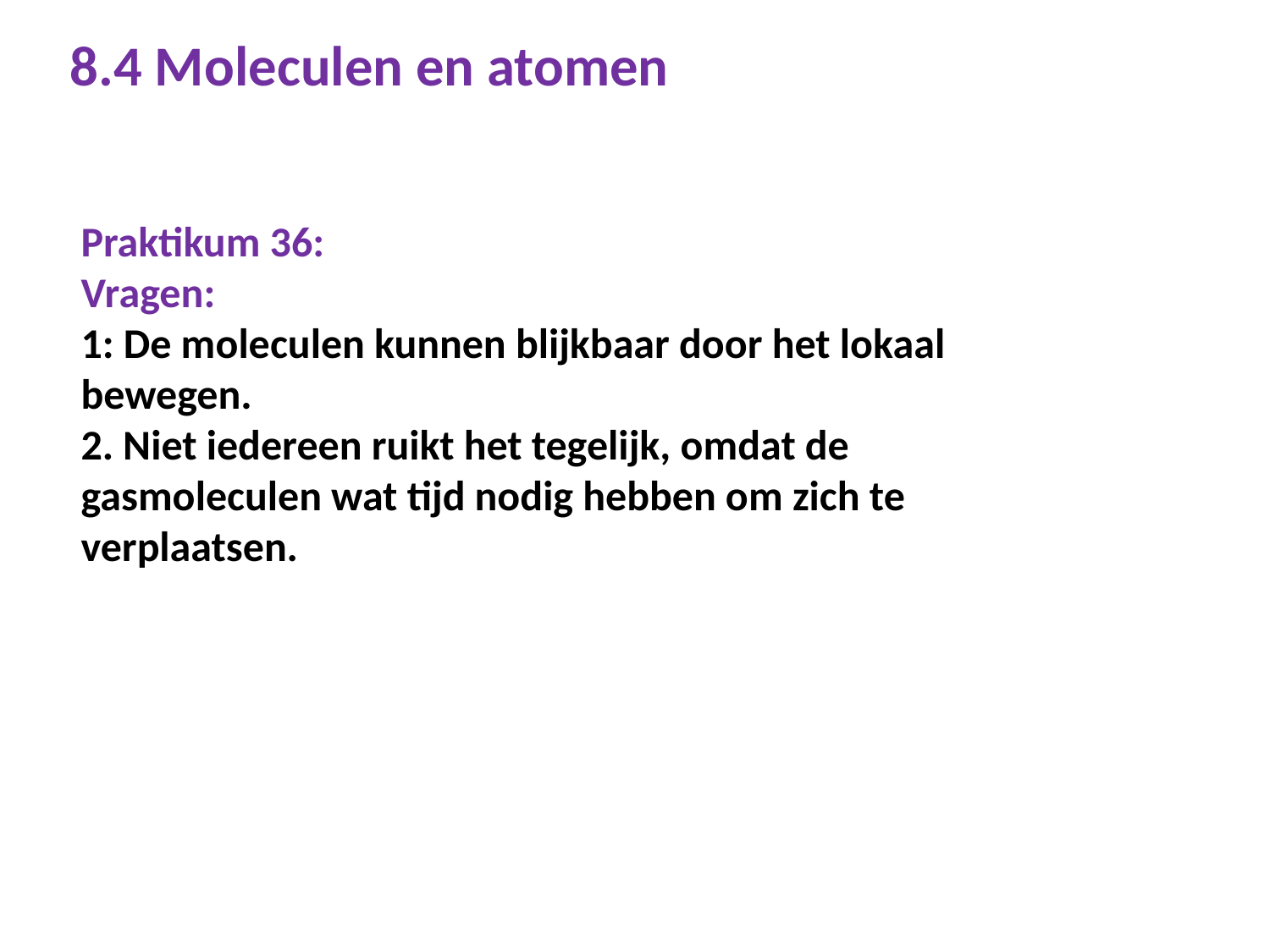

# 8.4 Moleculen en atomen
Praktikum 36:
Vragen:
1: De moleculen kunnen blijkbaar door het lokaal bewegen.
2. Niet iedereen ruikt het tegelijk, omdat de gasmoleculen wat tijd nodig hebben om zich te verplaatsen.